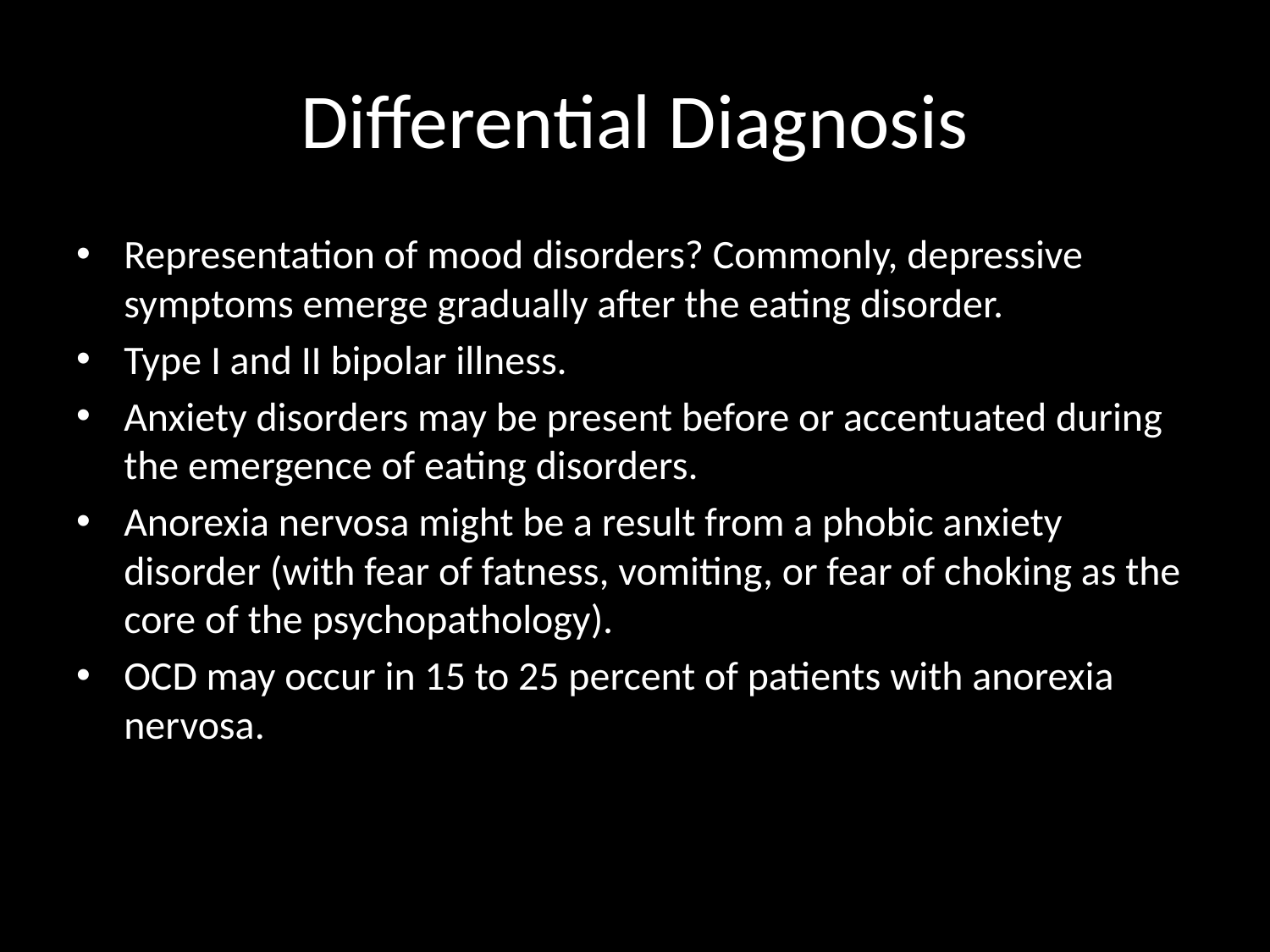

# Differential Diagnosis
Representation of mood disorders? Commonly, depressive symptoms emerge gradually after the eating disorder.
Type I and II bipolar illness.
Anxiety disorders may be present before or accentuated during the emergence of eating disorders.
Anorexia nervosa might be a result from a phobic anxiety disorder (with fear of fatness, vomiting, or fear of choking as the core of the psychopathology).
OCD may occur in 15 to 25 percent of patients with anorexia nervosa.